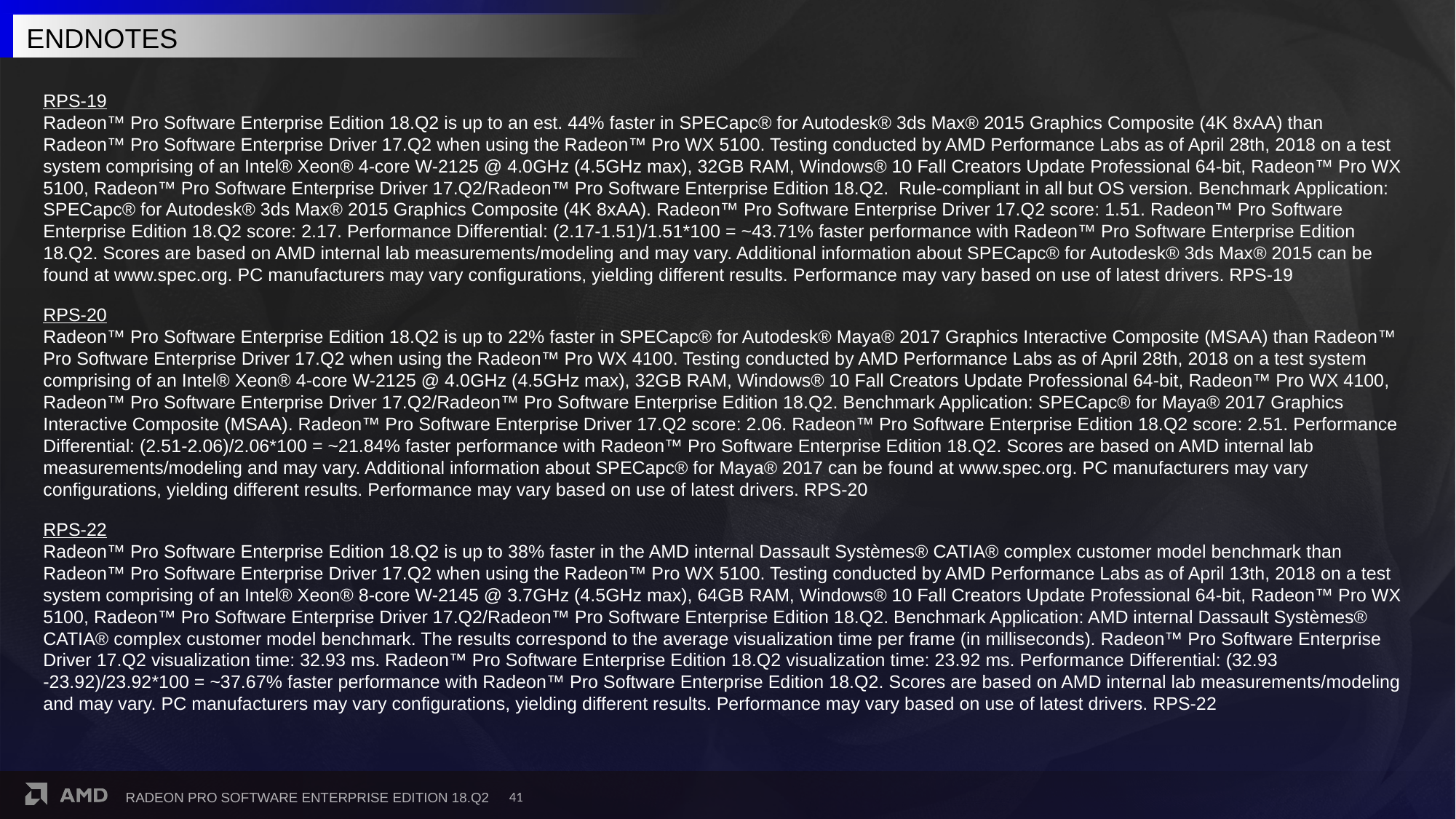

ENDNOTES
RPS-19
Radeon™ Pro Software Enterprise Edition 18.Q2 is up to an est. 44% faster in SPECapc® for Autodesk® 3ds Max® 2015 Graphics Composite (4K 8xAA) than Radeon™ Pro Software Enterprise Driver 17.Q2 when using the Radeon™ Pro WX 5100. Testing conducted by AMD Performance Labs as of April 28th, 2018 on a test system comprising of an Intel® Xeon® 4-core W-2125 @ 4.0GHz (4.5GHz max), 32GB RAM, Windows® 10 Fall Creators Update Professional 64-bit, Radeon™ Pro WX 5100, Radeon™ Pro Software Enterprise Driver 17.Q2/Radeon™ Pro Software Enterprise Edition 18.Q2.  Rule-compliant in all but OS version. Benchmark Application: SPECapc® for Autodesk® 3ds Max® 2015 Graphics Composite (4K 8xAA). Radeon™ Pro Software Enterprise Driver 17.Q2 score: 1.51. Radeon™ Pro Software Enterprise Edition 18.Q2 score: 2.17. Performance Differential: (2.17-1.51)/1.51*100 = ~43.71% faster performance with Radeon™ Pro Software Enterprise Edition 18.Q2. Scores are based on AMD internal lab measurements/modeling and may vary. Additional information about SPECapc® for Autodesk® 3ds Max® 2015 can be found at www.spec.org. PC manufacturers may vary configurations, yielding different results. Performance may vary based on use of latest drivers. RPS-19
RPS-20
Radeon™ Pro Software Enterprise Edition 18.Q2 is up to 22% faster in SPECapc® for Autodesk® Maya® 2017 Graphics Interactive Composite (MSAA) than Radeon™ Pro Software Enterprise Driver 17.Q2 when using the Radeon™ Pro WX 4100. Testing conducted by AMD Performance Labs as of April 28th, 2018 on a test system comprising of an Intel® Xeon® 4-core W-2125 @ 4.0GHz (4.5GHz max), 32GB RAM, Windows® 10 Fall Creators Update Professional 64-bit, Radeon™ Pro WX 4100, Radeon™ Pro Software Enterprise Driver 17.Q2/Radeon™ Pro Software Enterprise Edition 18.Q2. Benchmark Application: SPECapc® for Maya® 2017 Graphics Interactive Composite (MSAA). Radeon™ Pro Software Enterprise Driver 17.Q2 score: 2.06. Radeon™ Pro Software Enterprise Edition 18.Q2 score: 2.51. Performance Differential: (2.51-2.06)/2.06*100 = ~21.84% faster performance with Radeon™ Pro Software Enterprise Edition 18.Q2. Scores are based on AMD internal lab measurements/modeling and may vary. Additional information about SPECapc® for Maya® 2017 can be found at www.spec.org. PC manufacturers may vary configurations, yielding different results. Performance may vary based on use of latest drivers. RPS-20
RPS-22
Radeon™ Pro Software Enterprise Edition 18.Q2 is up to 38% faster in the AMD internal Dassault Systèmes® CATIA® complex customer model benchmark than Radeon™ Pro Software Enterprise Driver 17.Q2 when using the Radeon™ Pro WX 5100. Testing conducted by AMD Performance Labs as of April 13th, 2018 on a test system comprising of an Intel® Xeon® 8-core W-2145 @ 3.7GHz (4.5GHz max), 64GB RAM, Windows® 10 Fall Creators Update Professional 64-bit, Radeon™ Pro WX 5100, Radeon™ Pro Software Enterprise Driver 17.Q2/Radeon™ Pro Software Enterprise Edition 18.Q2. Benchmark Application: AMD internal Dassault Systèmes® CATIA® complex customer model benchmark. The results correspond to the average visualization time per frame (in milliseconds). Radeon™ Pro Software Enterprise Driver 17.Q2 visualization time: 32.93 ms. Radeon™ Pro Software Enterprise Edition 18.Q2 visualization time: 23.92 ms. Performance Differential: (32.93 -23.92)/23.92*100 = ~37.67% faster performance with Radeon™ Pro Software Enterprise Edition 18.Q2. Scores are based on AMD internal lab measurements/modeling and may vary. PC manufacturers may vary configurations, yielding different results. Performance may vary based on use of latest drivers. RPS-22